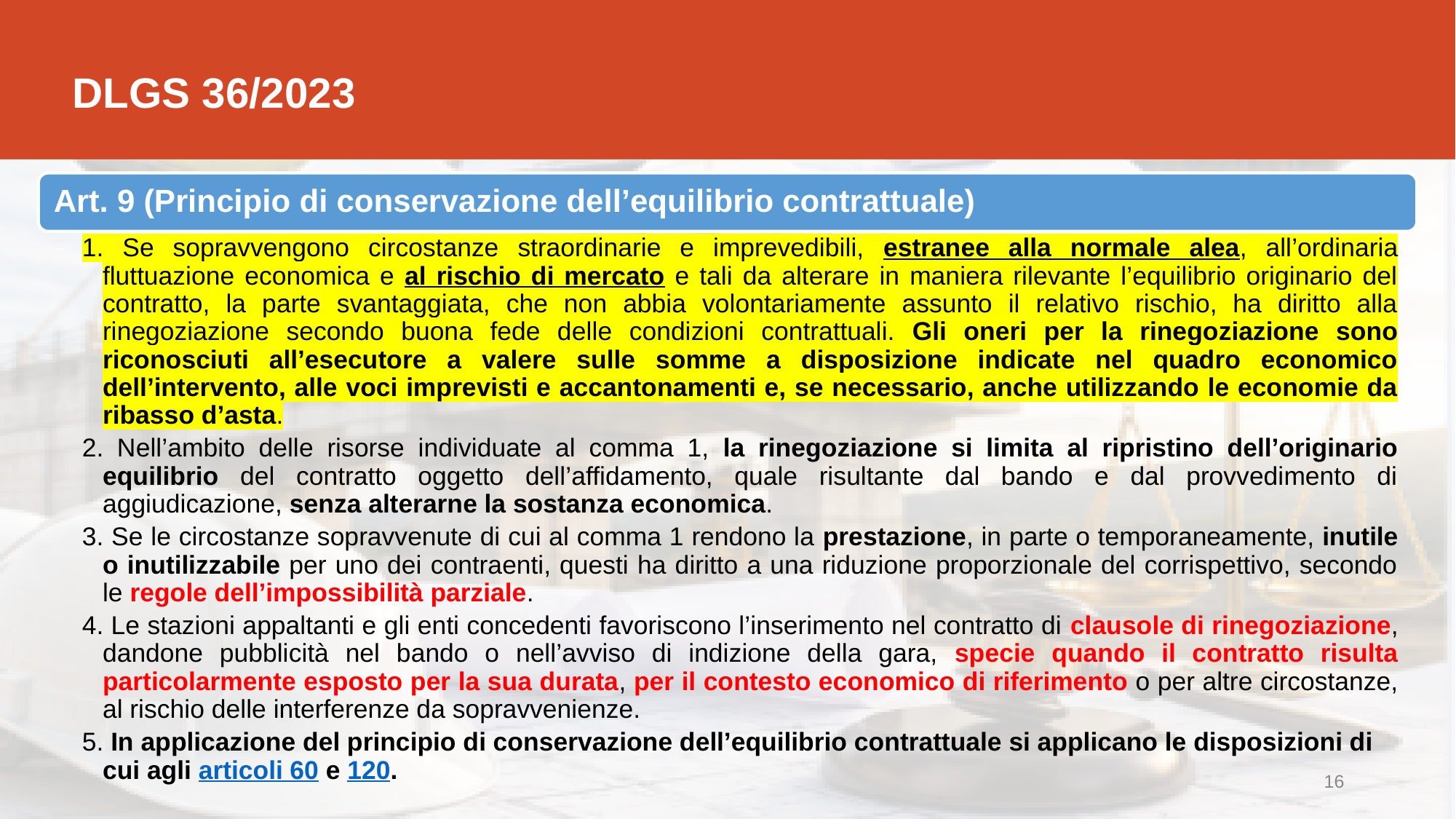

# DLGS 36/2023

Art. 9 (Principio di conservazione dell’equilibrio contrattuale)
1. Se sopravvengono circostanze straordinarie e imprevedibili, estranee alla normale alea, all’ordinaria fluttuazione economica e al rischio di mercato e tali da alterare in maniera rilevante l’equilibrio originario del contratto, la parte svantaggiata, che non abbia volontariamente assunto il relativo rischio, ha diritto alla rinegoziazione secondo buona fede delle condizioni contrattuali. Gli oneri per la rinegoziazione sono riconosciuti all’esecutore a valere sulle somme a disposizione indicate nel quadro economico dell’intervento, alle voci imprevisti e accantonamenti e, se necessario, anche utilizzando le economie da ribasso d’asta.
2. Nell’ambito delle risorse individuate al comma 1, la rinegoziazione si limita al ripristino dell’originario equilibrio del contratto oggetto dell’affidamento, quale risultante dal bando e dal provvedimento di aggiudicazione, senza alterarne la sostanza economica.
3. Se le circostanze sopravvenute di cui al comma 1 rendono la prestazione, in parte o temporaneamente, inutile o inutilizzabile per uno dei contraenti, questi ha diritto a una riduzione proporzionale del corrispettivo, secondo le regole dell’impossibilità parziale.
4. Le stazioni appaltanti e gli enti concedenti favoriscono l’inserimento nel contratto di clausole di rinegoziazione, dandone pubblicità nel bando o nell’avviso di indizione della gara, specie quando il contratto risulta particolarmente esposto per la sua durata, per il contesto economico di riferimento o per altre circostanze, al rischio delle interferenze da sopravvenienze.
5. In applicazione del principio di conservazione dell’equilibrio contrattuale si applicano le disposizioni di cui agli articoli 60 e 120.

16